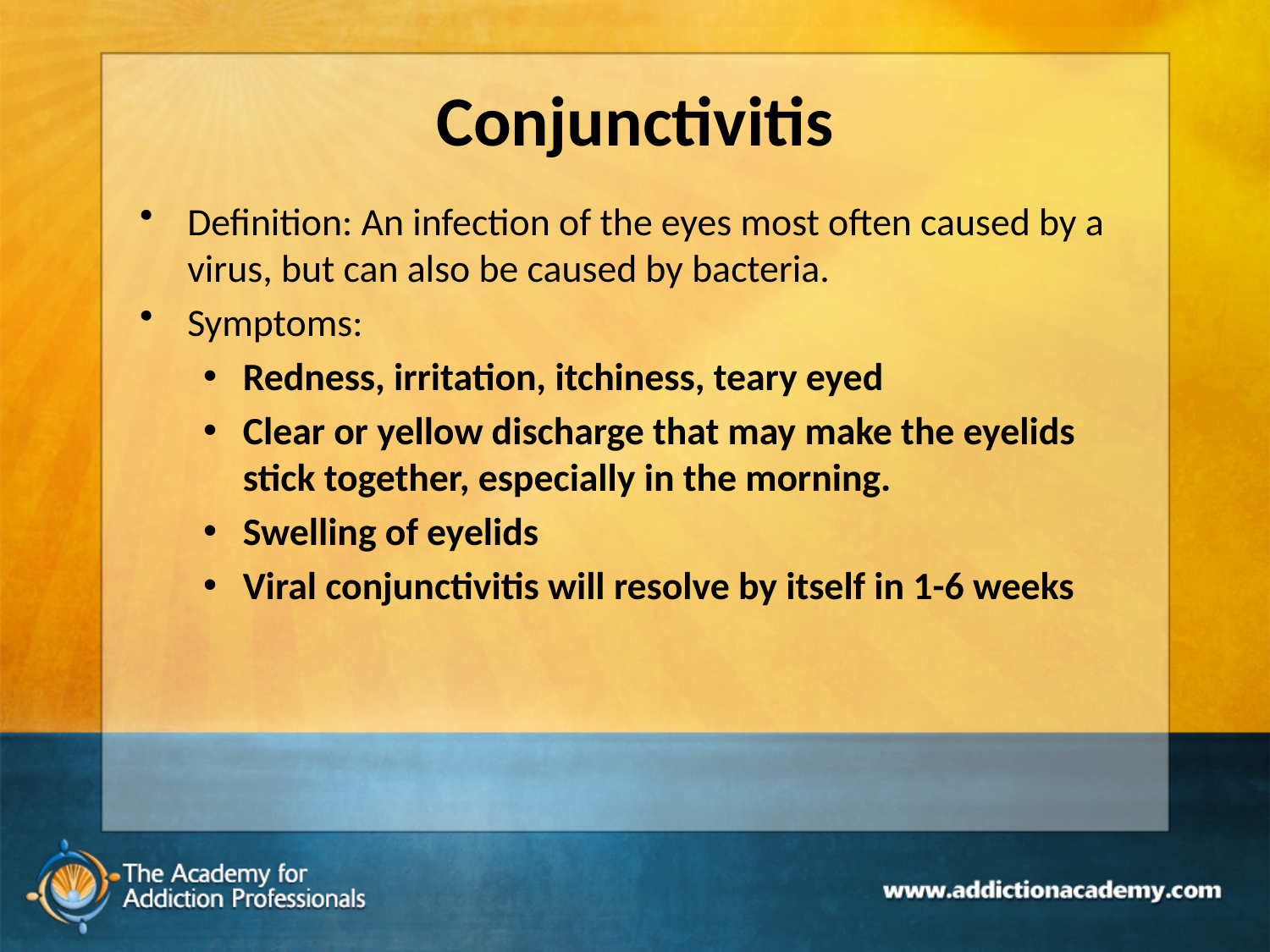

# Conjunctivitis
Definition: An infection of the eyes most often caused by a virus, but can also be caused by bacteria.
Symptoms:
Redness, irritation, itchiness, teary eyed
Clear or yellow discharge that may make the eyelids stick together, especially in the morning.
Swelling of eyelids
Viral conjunctivitis will resolve by itself in 1-6 weeks